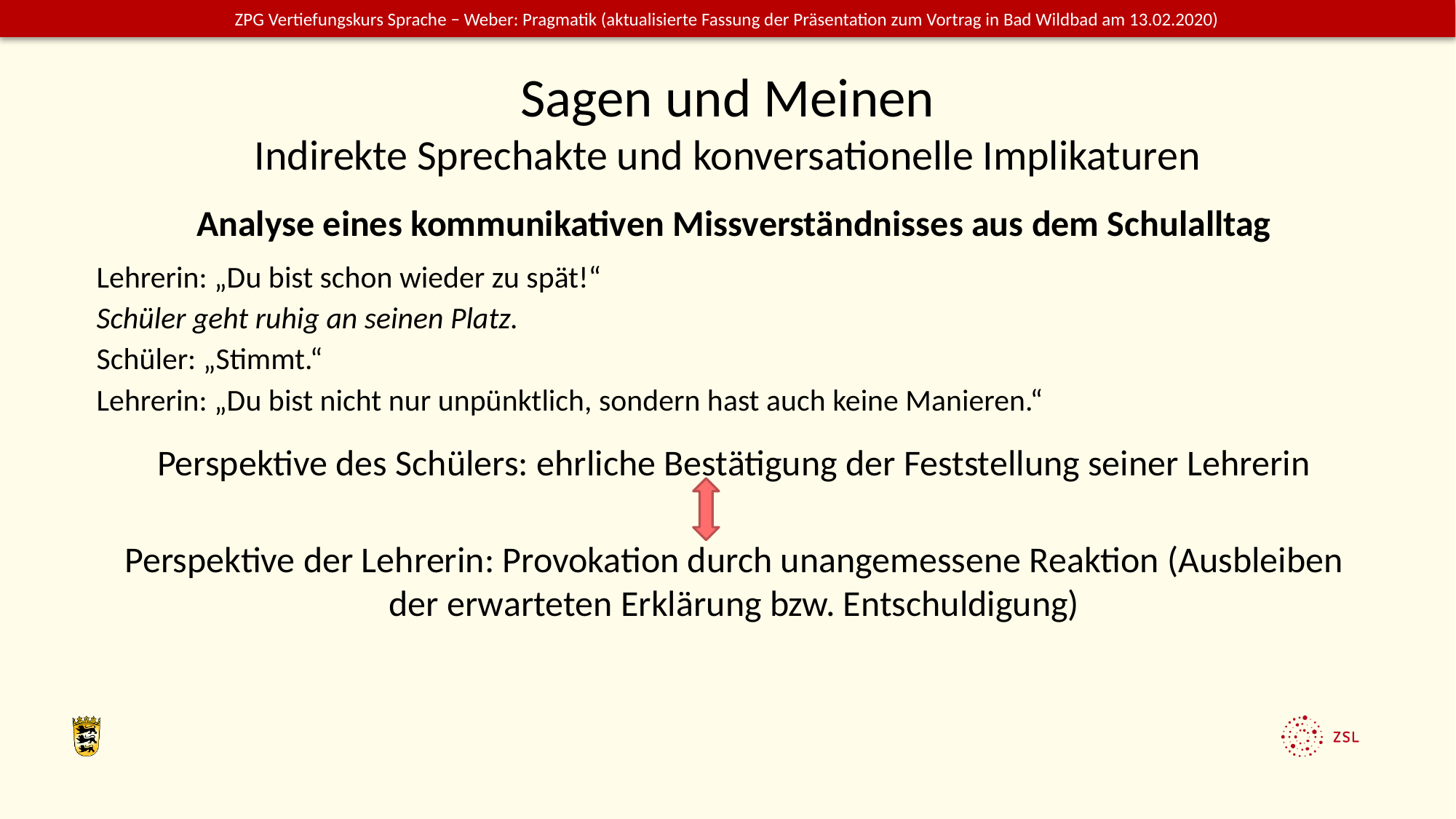

# Sagen und Meinen Indirekte Sprechakte und konversationelle Implikaturen
Analyse eines kommunikativen Missverständnisses aus dem Schulalltag
Lehrerin: „Du bist schon wieder zu spät!“
Schüler geht ruhig an seinen Platz.
Schüler: „Stimmt.“
Lehrerin: „Du bist nicht nur unpünktlich, sondern hast auch keine Manieren.“
Perspektive des Schülers: ehrliche Bestätigung der Feststellung seiner Lehrerin

Perspektive der Lehrerin: Provokation durch unangemessene Reaktion (Ausbleiben der erwarteten Erklärung bzw. Entschuldigung)